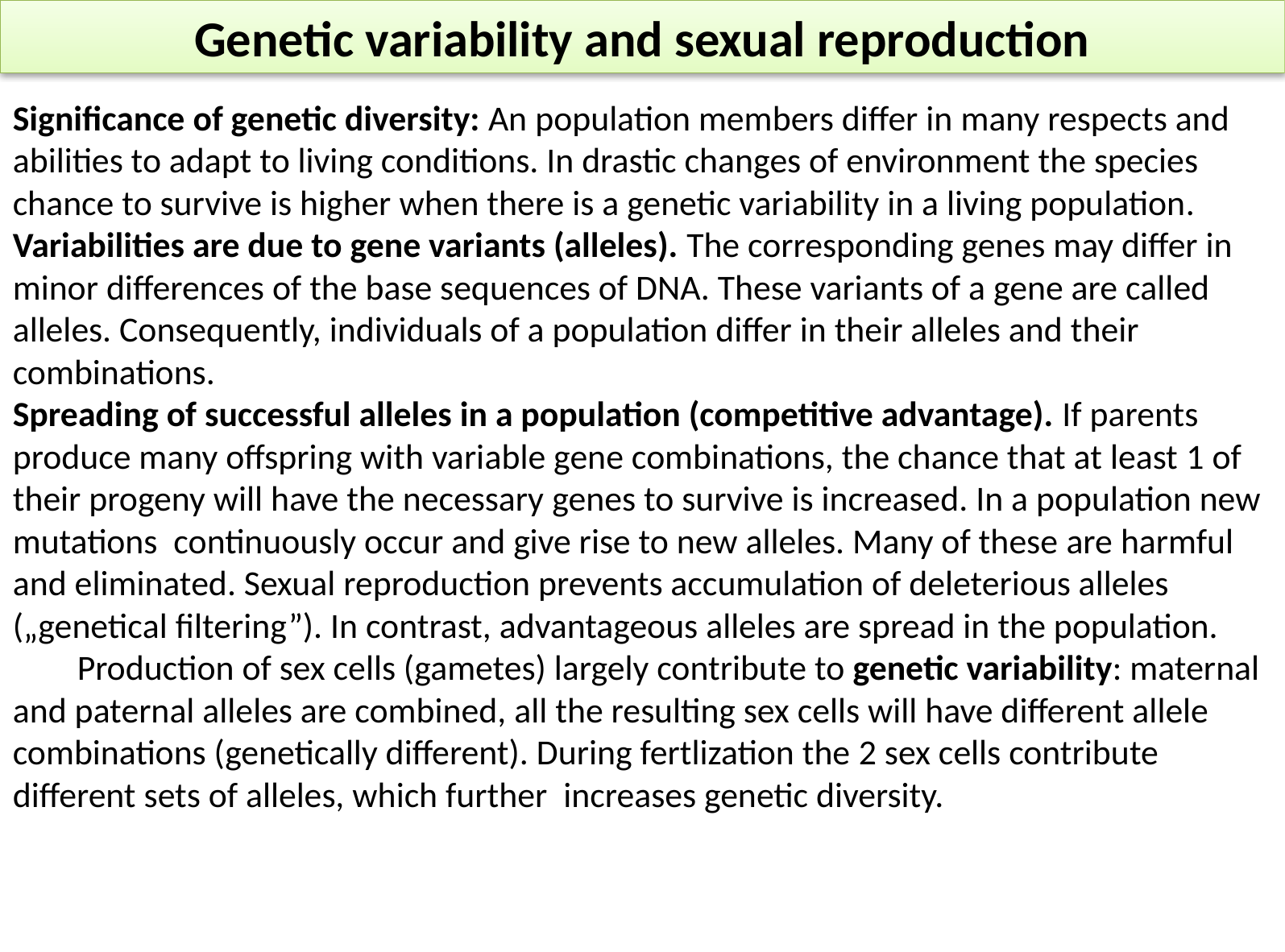

Genetic variability and sexual reproduction
Significance of genetic diversity: An population members differ in many respects and abilities to adapt to living conditions. In drastic changes of environment the species chance to survive is higher when there is a genetic variability in a living population.
Variabilities are due to gene variants (alleles). The corresponding genes may differ in minor differences of the base sequences of DNA. These variants of a gene are called alleles. Consequently, individuals of a population differ in their alleles and their combinations.
Spreading of successful alleles in a population (competitive advantage). If parents produce many offspring with variable gene combinations, the chance that at least 1 of their progeny will have the necessary genes to survive is increased. In a population new mutations  continuously occur and give rise to new alleles. Many of these are harmful and eliminated. Sexual reproduction prevents accumulation of deleterious alleles („genetical filtering”). In contrast, advantageous alleles are spread in the population.
        Production of sex cells (gametes) largely contribute to genetic variability: maternal and paternal alleles are combined, all the resulting sex cells will have different allele combinations (genetically different). During fertlization the 2 sex cells contribute different sets of alleles, which further  increases genetic diversity.